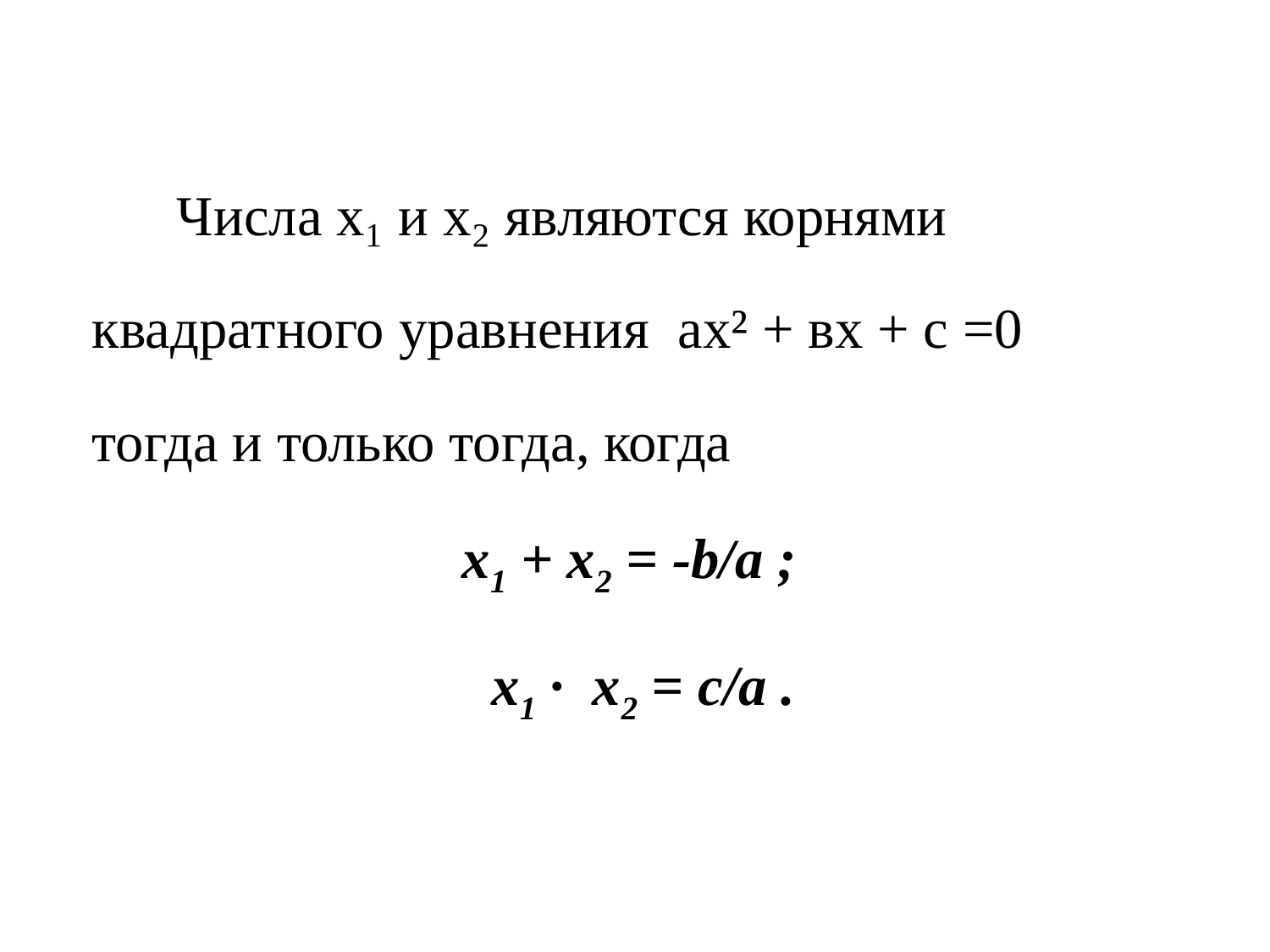

Числа х₁ и х₂ являются корнями
 квадратного уравнения  ах² + вх + с =0
 тогда и только тогда, когда
х1 + х2 = -b/а ;
 х1 ∙  х2 = c/а .